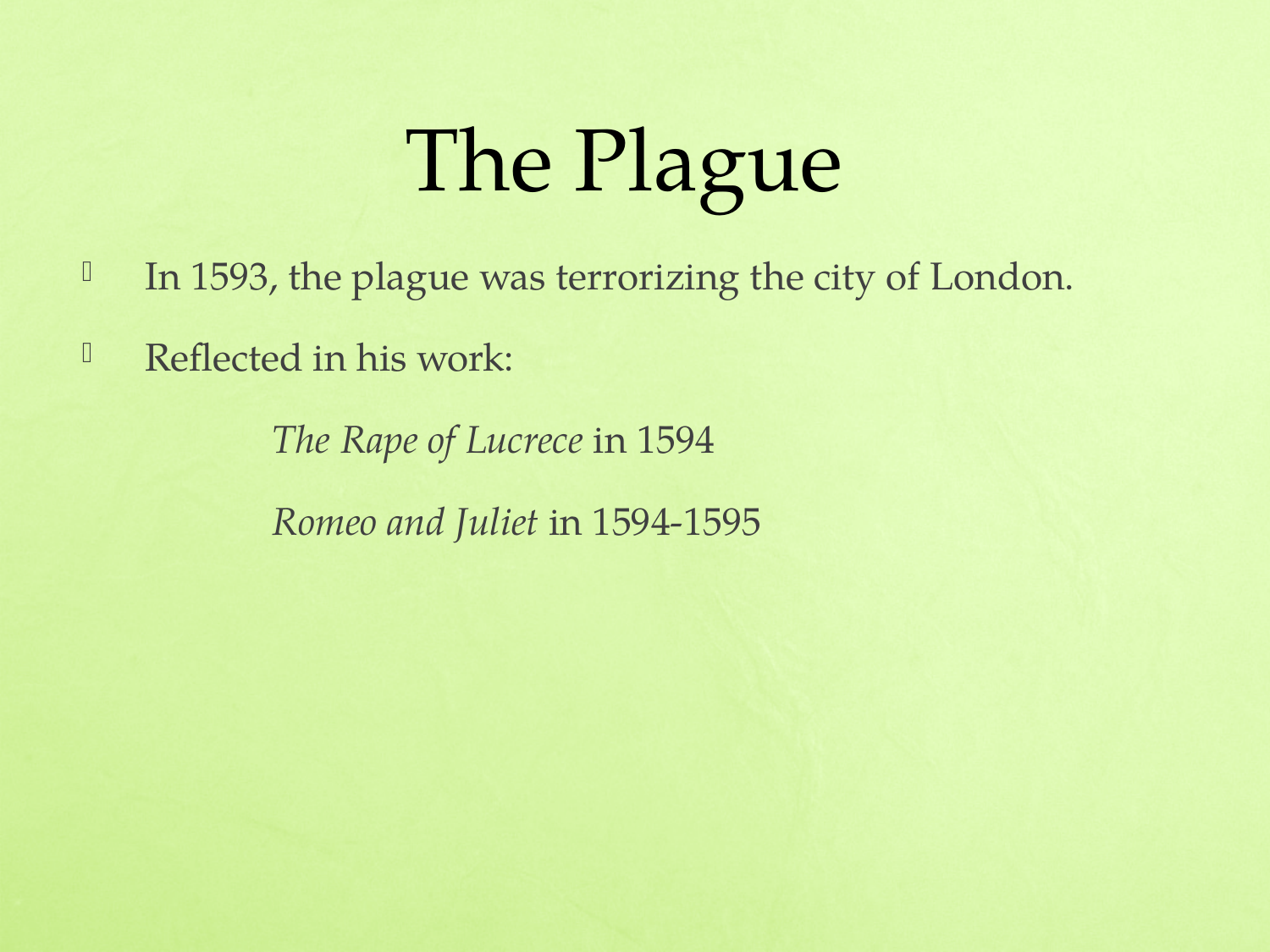

# The Plague
In 1593, the plague was terrorizing the city of London.
Reflected in his work:
 		The Rape of Lucrece in 1594
		Romeo and Juliet in 1594-1595